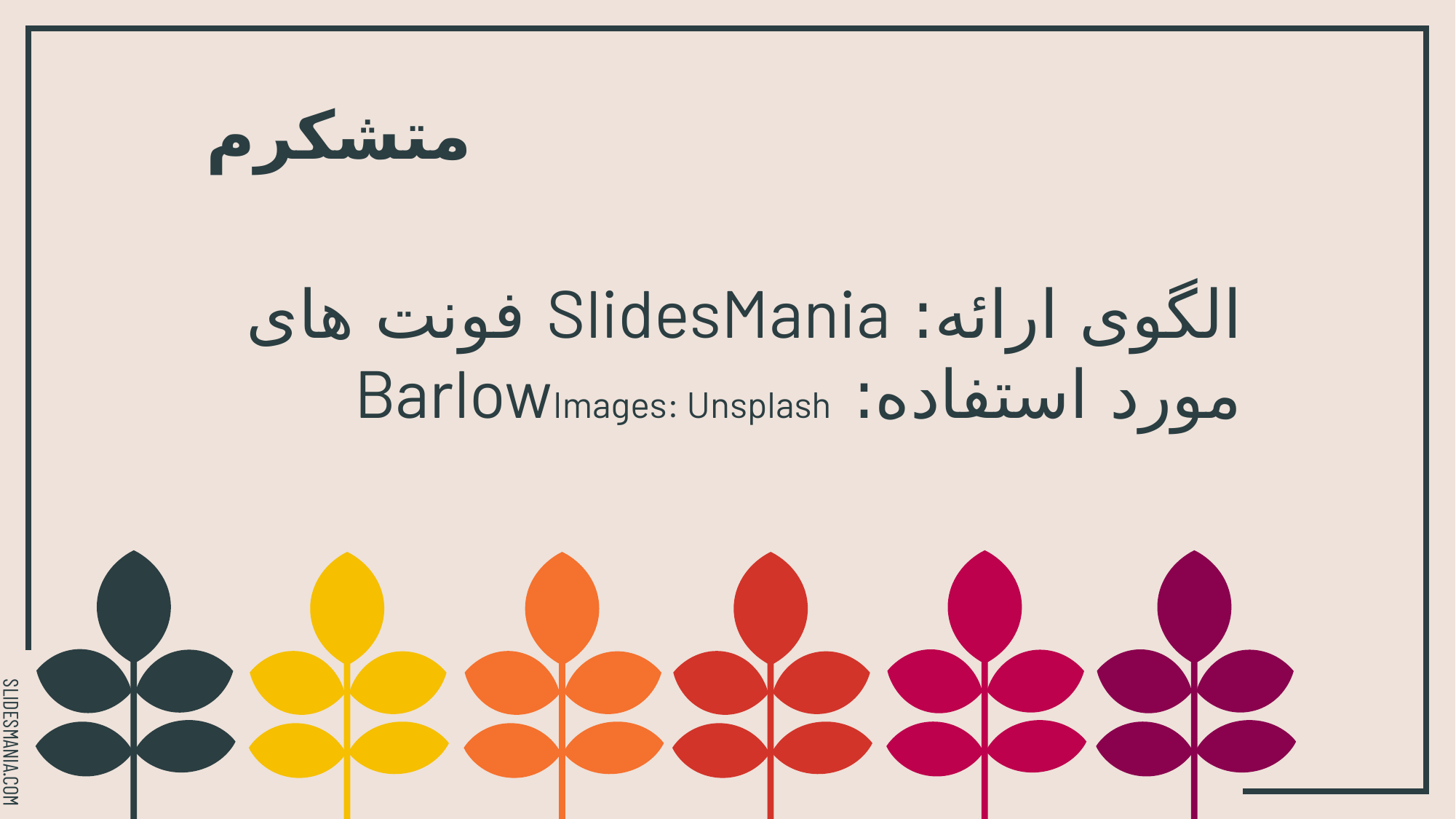

متشکرم
الگوی ارائه: SlidesMania فونت های مورد استفاده: BarlowImages: Unsplash